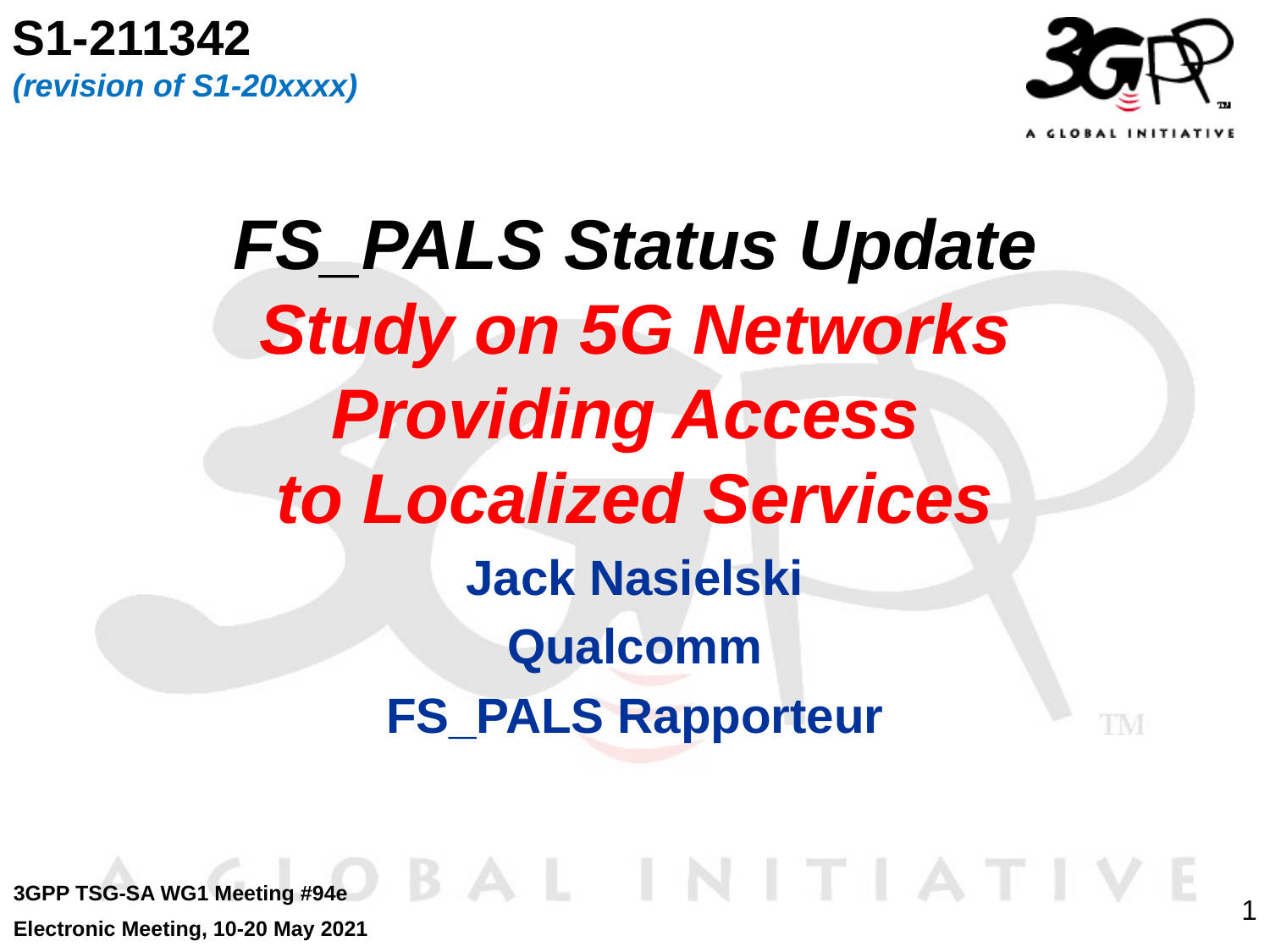

S1-211342
(revision of S1-20xxxx)

# FS_PALS Status Update Study on 5G Networks Providing Access to Localized Services
Jack Nasielski
Qualcomm
FS_PALS Rapporteur
3GPP TSG-SA WG1 Meeting #94e
Electronic Meeting, 10-20 May 2021
1